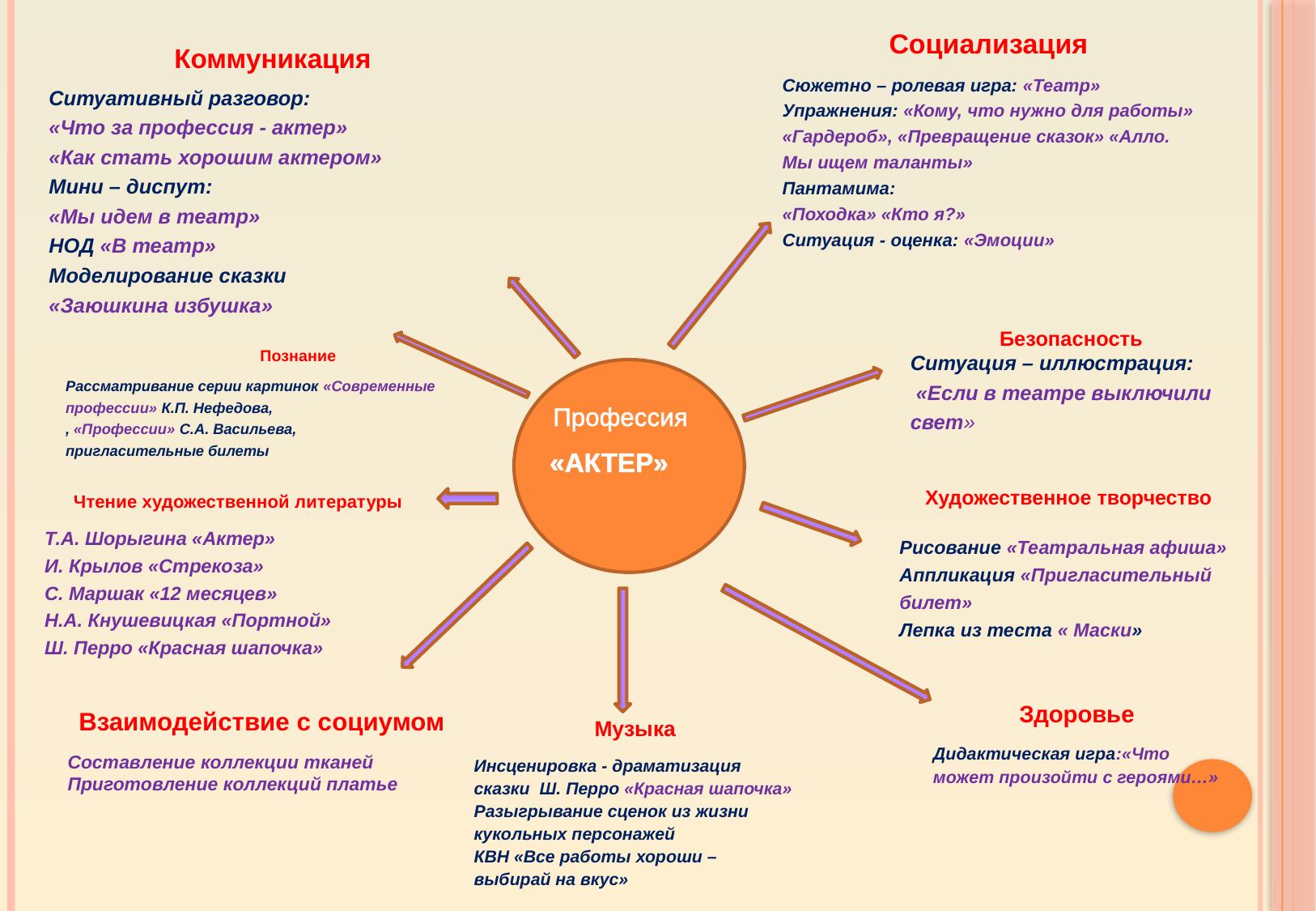

Социализация

Сюжетно – ролевая игра: «Театр»
Упражнения: «Кому, что нужно для работы»
«Гардероб», «Превращение сказок» «Алло. Мы ищем таланты»
Пантамима:
«Походка» «Кто я?»
Ситуация - оценка: «Эмоции»

Коммуникация

Ситуативный разговор:
«Что за профессия - актер»
«Как стать хорошим актером»
Мини – диспут:
«Мы идем в театр»
НОД «В театр»
Моделирование сказки
«Заюшкина избушка»

Безопасность
Ситуация – иллюстрация:
 «Если в театре выключили  свет»

Познание

Рассматривание серии картинок «Современные профессии» К.П. Нефедова,
, «Профессии» С.А. Васильева,
пригласительные билеты

                                             Профессия
                   «Актер»

Художественное творчество

Рисование «Театральная афиша»
Аппликация «Пригласительный билет»
Лепка из теста « Маски»

Чтение художественной литературы

Т.А. Шорыгина «Актер»
И. Крылов «Стрекоза»
С. Маршак «12 месяцев»
Н.А. Кнушевицкая «Портной»
Ш. Перро «Красная шапочка»

Здоровье

Дидактическая игра:«Что может произойти с героями…»

Взаимодействие с социумом

Составление коллекции тканей
Приготовление коллекций платье

Музыка

Инсценировка - драматизация сказки  Ш. Перро «Красная шапочка»
Разыгрывание сценок из жизни кукольных персонажей
КВН «Все работы хороши – выбирай на вкус»